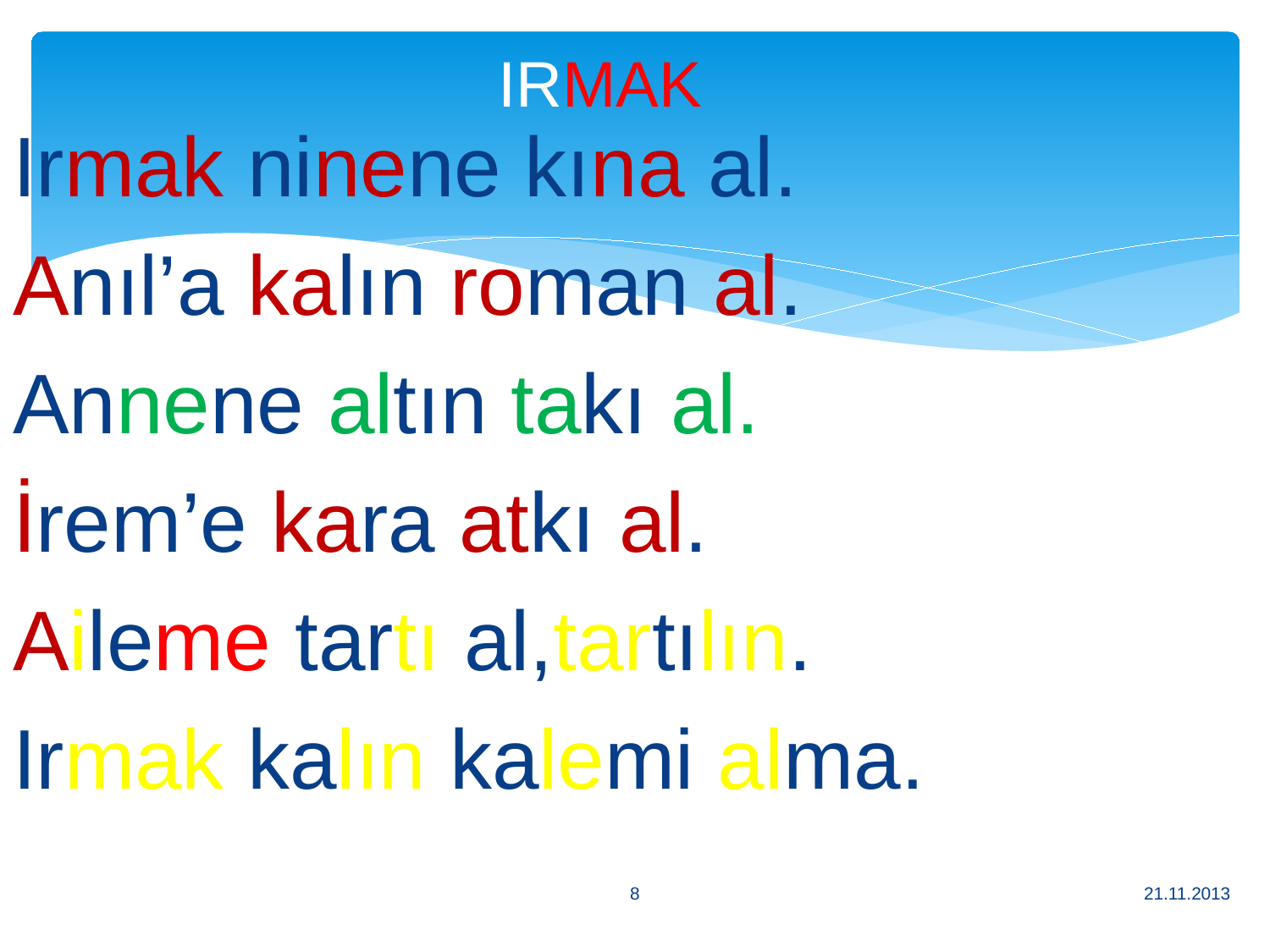

# IRMAK
Irmak ninene kına al.
Anıl’a kalın roman al.
Annene altın takı al.
İrem’e kara atkı al.
Aileme tartı al,tartılın.
Irmak kalın kalemi alma.
8
21.11.2013